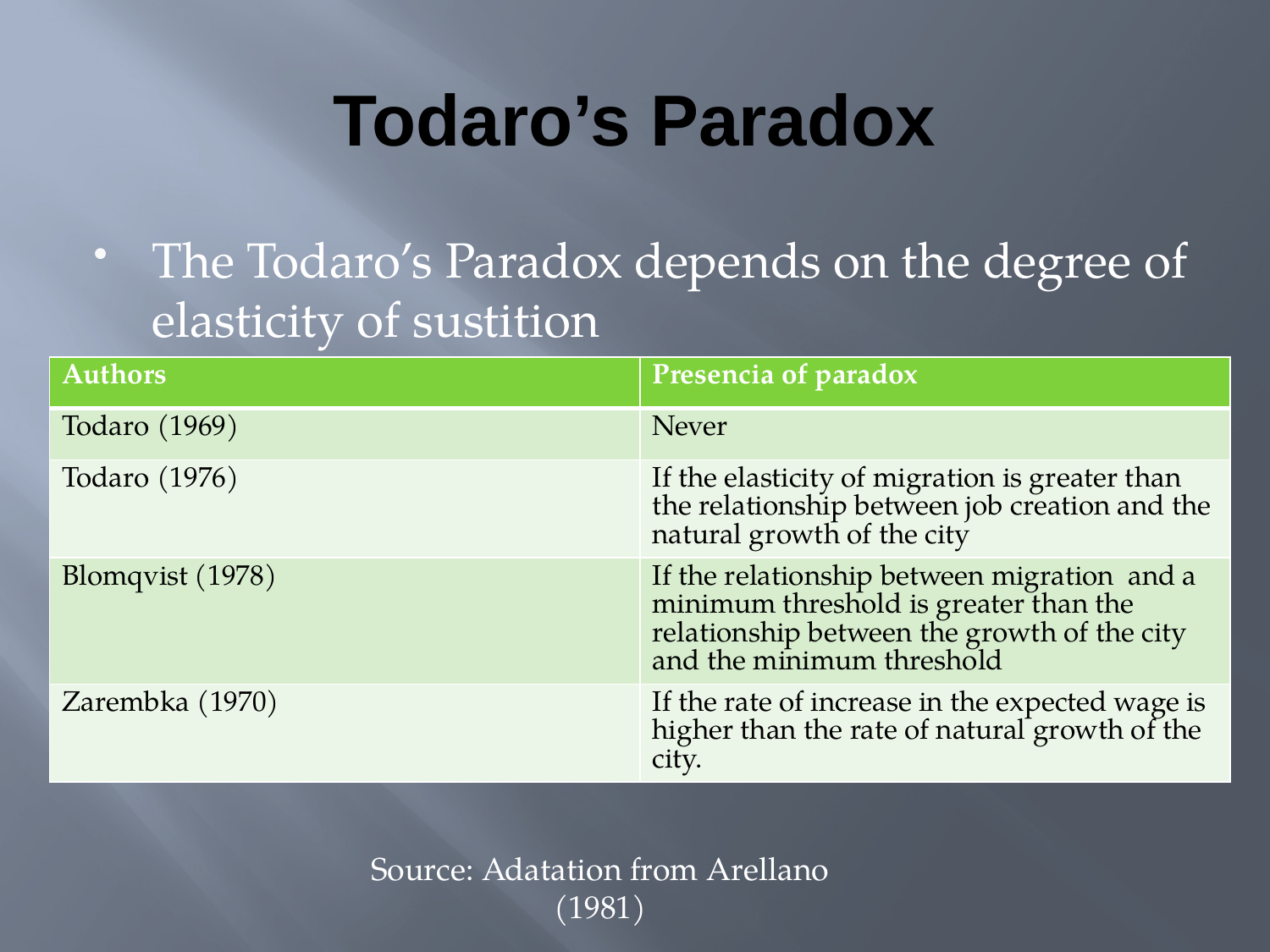

# Todaro’s Paradox
The Todaro’s Paradox depends on the degree of elasticity of sustition

| Authors | Presencia of paradox |
| --- | --- |
| Todaro (1969) | Never |
| Todaro (1976) | If the elasticity of migration is greater than the relationship between job creation and the natural growth of the city |
| Blomqvist (1978) | If the relationship between migration and a minimum threshold is greater than the relationship between the growth of the city and the minimum threshold |
| Zarembka (1970) | If the rate of increase in the expected wage is higher than the rate of natural growth of the city. |
Source: Adatation from Arellano (1981)